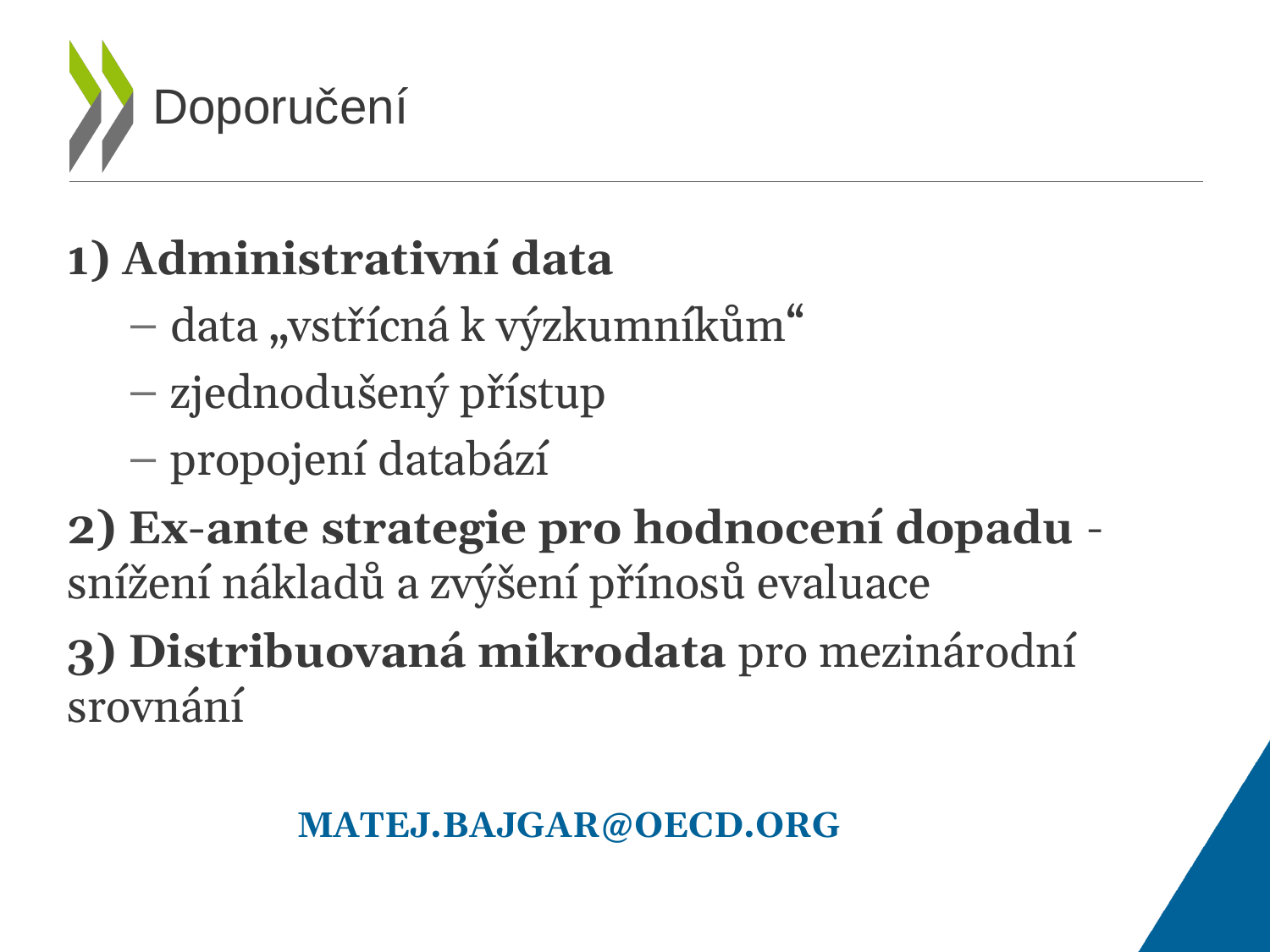

# Doporučení
1) Administrativní data
data „vstřícná k výzkumníkům“
zjednodušený přístup
propojení databází
2) Ex-ante strategie pro hodnocení dopadu - snížení nákladů a zvýšení přínosů evaluace
3) Distribuovaná mikrodata pro mezinárodní srovnání

matej.bajgar@oecd.org